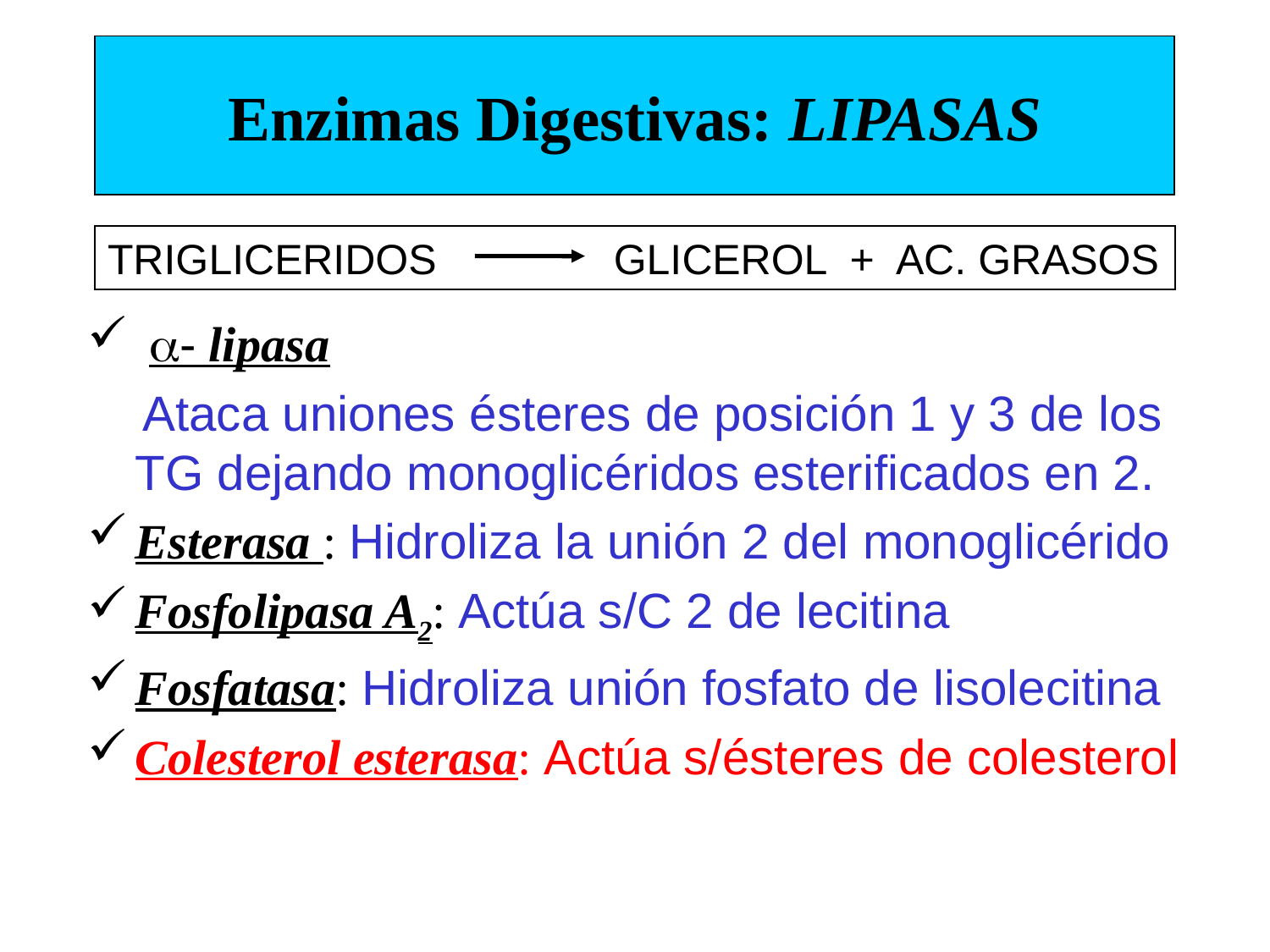

# Enzimas Digestivas: LIPASAS
TRIGLICERIDOS               GLICEROL  +  AC. GRASOS

 α- lipasa
    Ataca uniones ésteres de posición 1 y 3 de los TG dejando monoglicéridos esterificados en 2.
Esterasa : Hidroliza la unión 2 del monoglicérido
Fosfolipasa A2: Actúa s/C 2 de lecitina
Fosfatasa: Hidroliza unión fosfato de lisolecitina
Colesterol esterasa: Actúa s/ésteres de colesterol